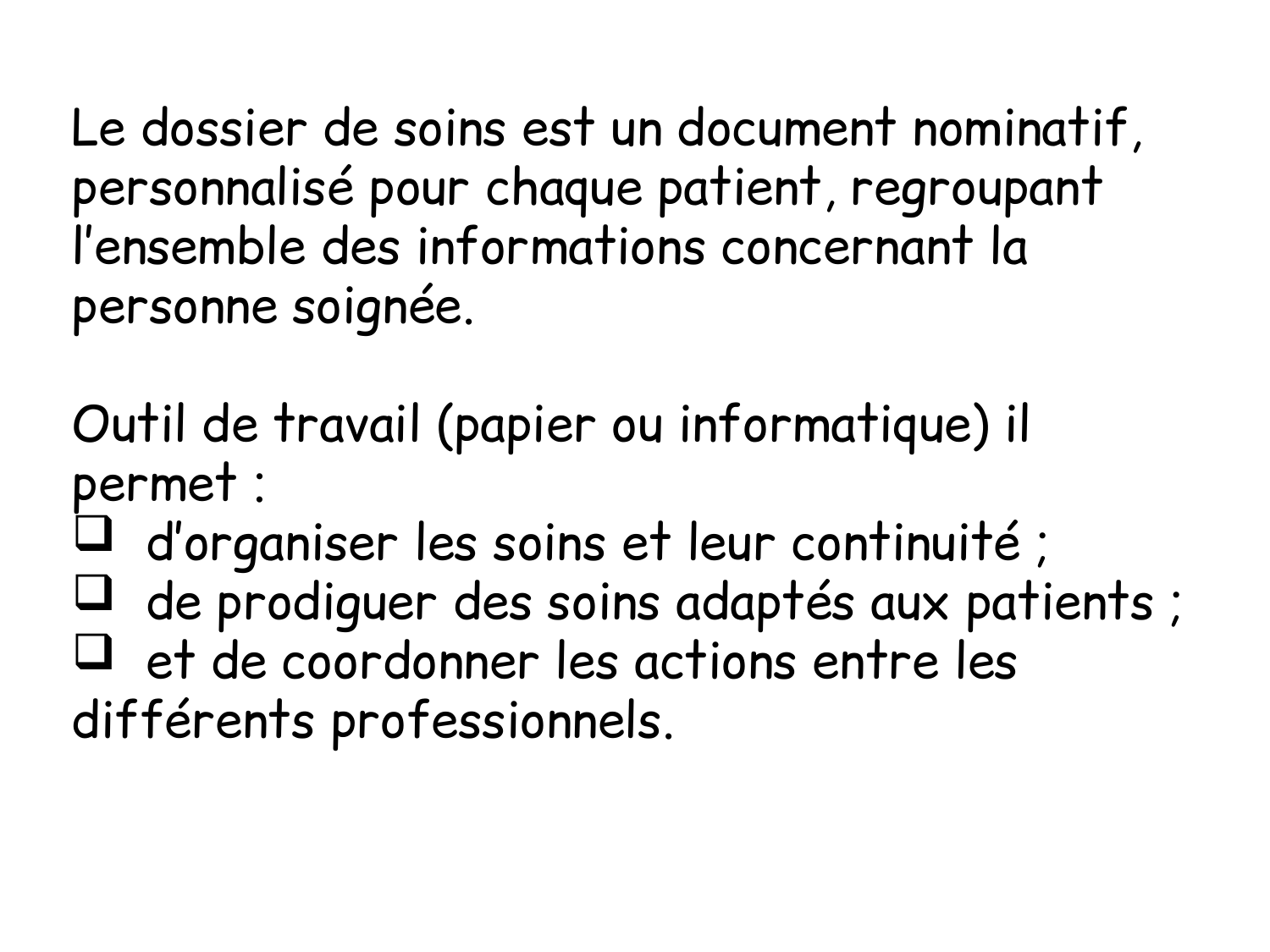

Le dossier de soins est un document nominatif, personnalisé pour chaque patient, regroupant l’ensemble des informations concernant la personne soignée.

Outil de travail (papier ou informatique) il permet :
  d’organiser les soins et leur continuité ;
  de prodiguer des soins adaptés aux patients ;
  et de coordonner les actions entre les différents professionnels.